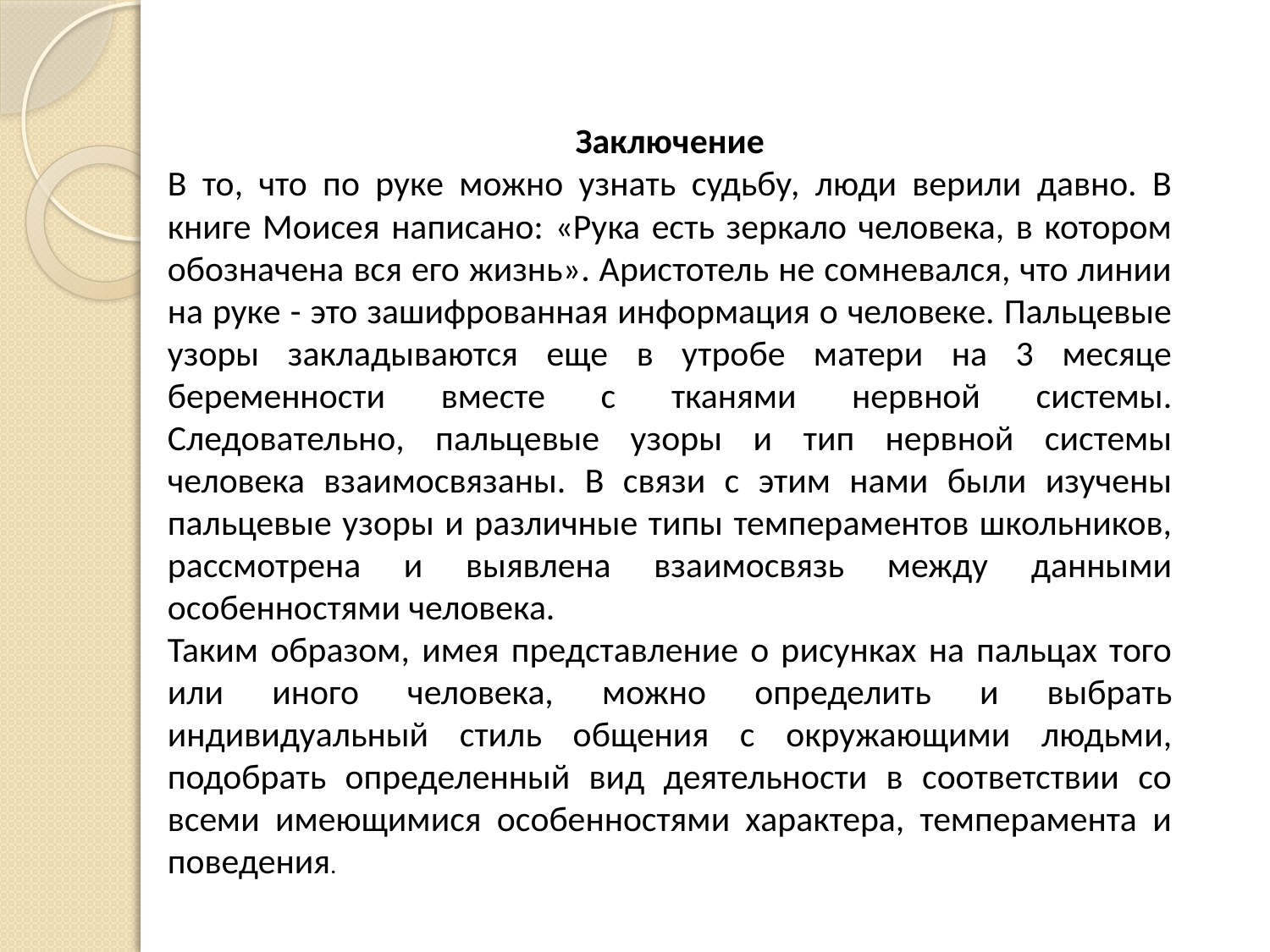

Заключение
В то, что по руке можно узнать судьбу, люди верили давно. В книге Моисея написано: «Рука есть зеркало человека, в котором обозначена вся его жизнь». Аристотель не сомневался, что линии на руке - это зашифрованная информация о человеке. Пальцевые узоры закладываются еще в утробе матери на 3 месяце беременности вместе с тканями нервной системы. Следовательно, пальцевые узоры и тип нервной системы человека взаимосвязаны. В связи с этим нами были изучены пальцевые узоры и различные типы темпераментов школьников, рассмотрена и выявлена взаимосвязь между данными особенностями человека.
Таким образом, имея представление о рисунках на пальцах того или иного человека, можно определить и выбрать индивидуальный стиль общения с окружающими людьми, подобрать определенный вид деятельности в соответствии со всеми имеющимися особенностями характера, темперамента и поведения.